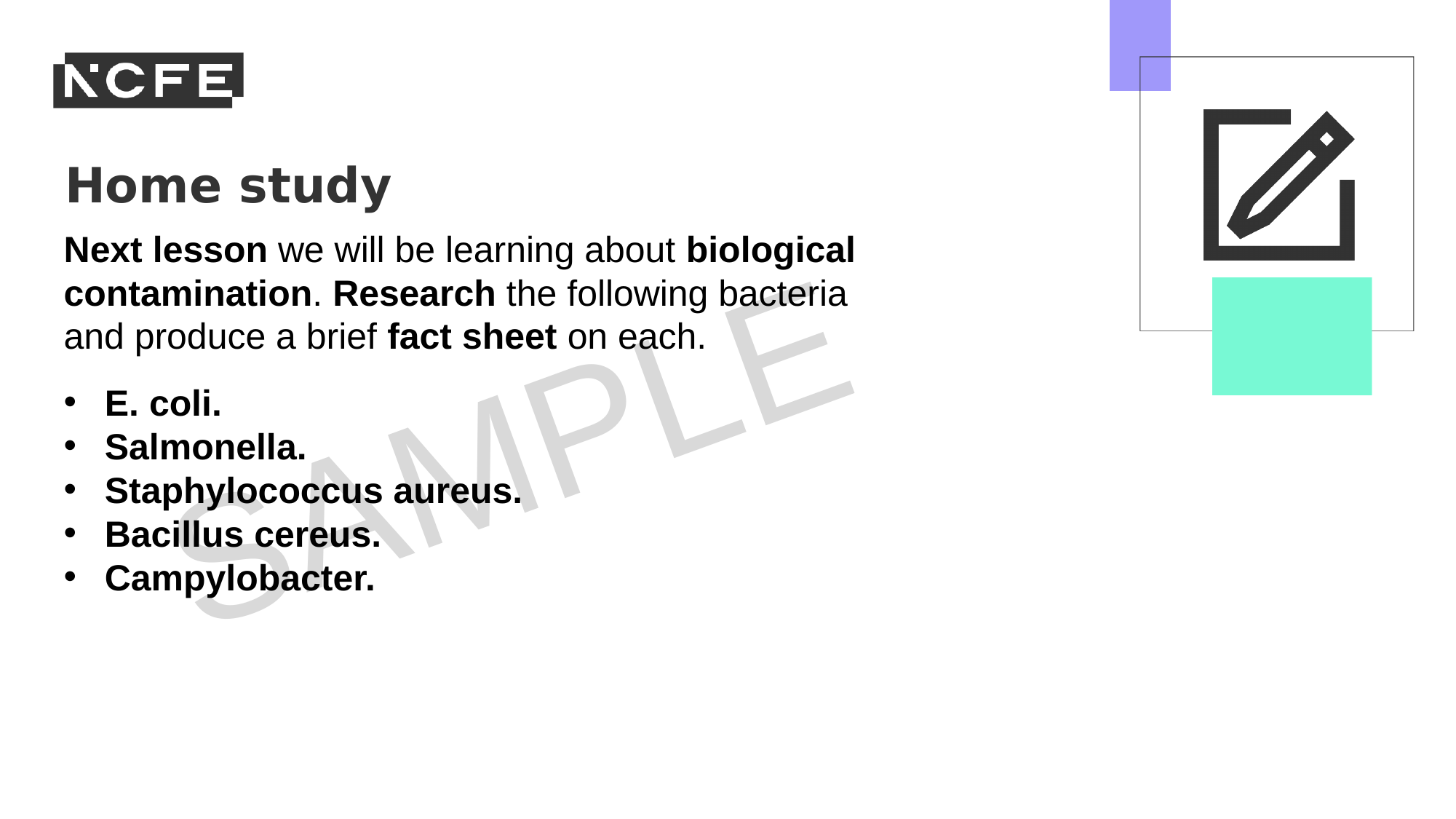

Next lesson we will be learning about biological contamination. Research the following bacteria and produce a brief fact sheet on each.
E. coli.
Salmonella.
Staphylococcus aureus.
Bacillus cereus.
Campylobacter.